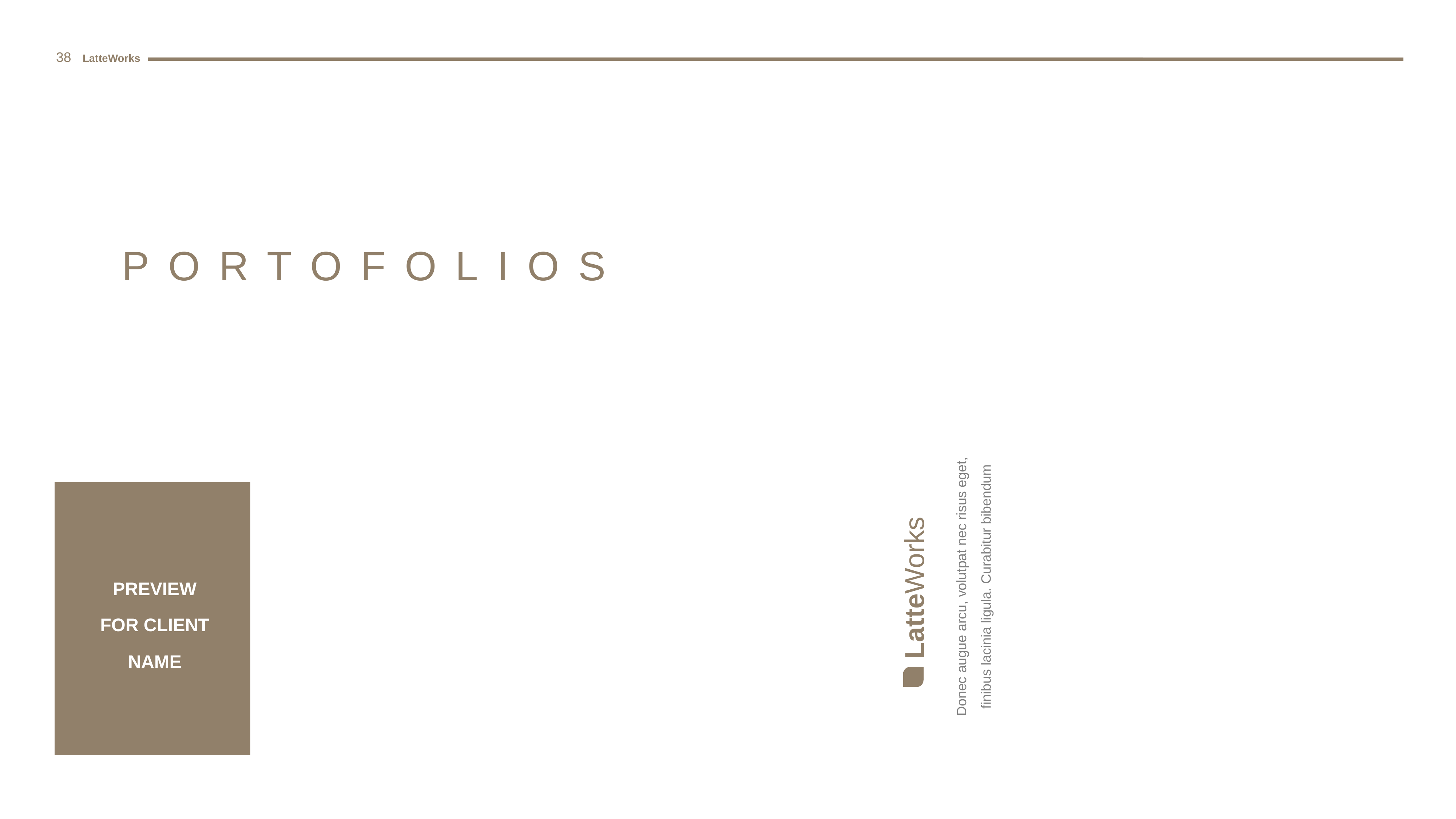

38   LatteWorks

PORTOFOLIOS

LatteWorks

Donec augue arcu, volutpat nec risus eget,
finibus lacinia ligula. Curabitur bibendum
PREVIEW
FOR CLIENT
NAME